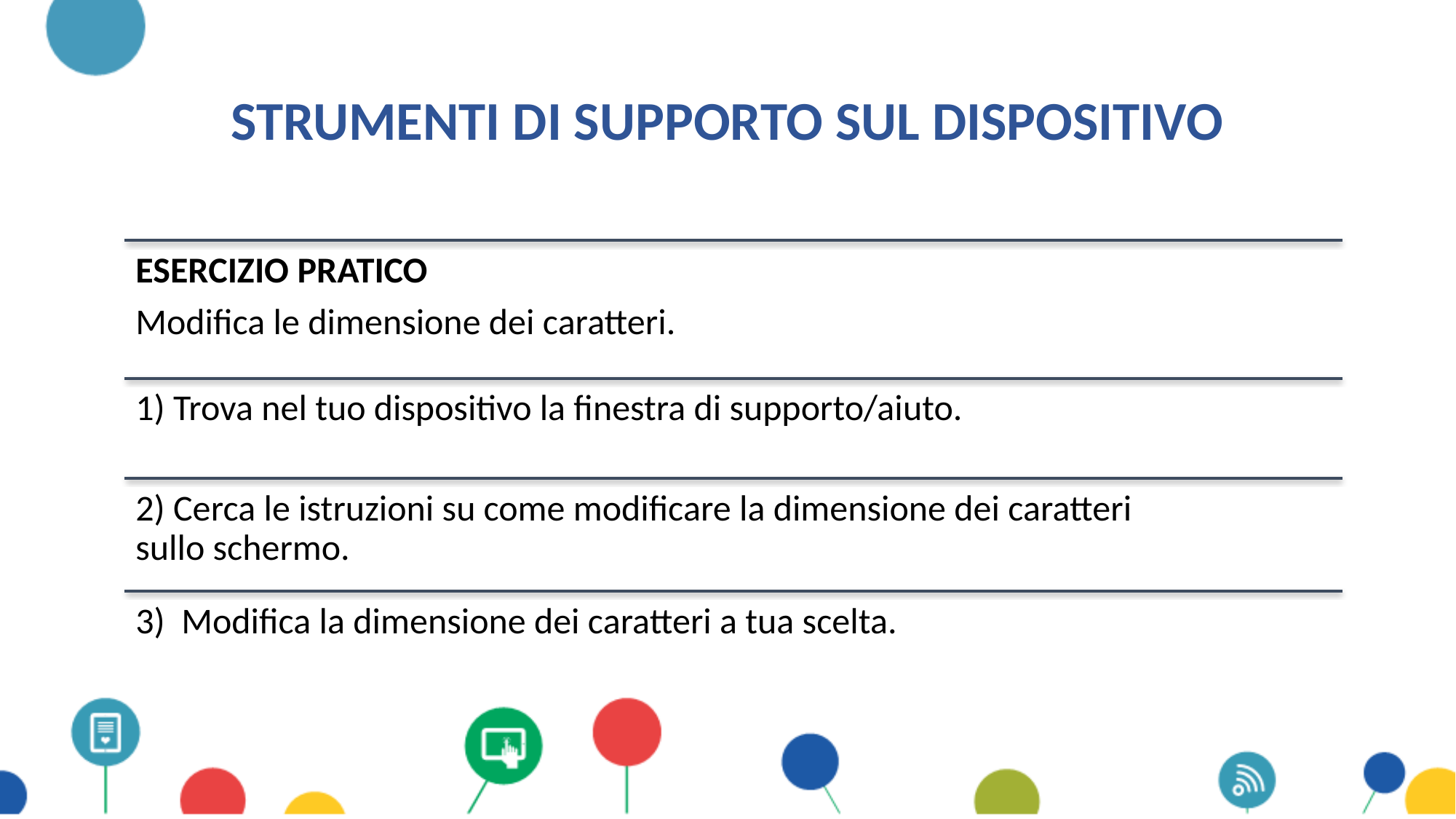

# Strumenti di supporto sul dispositivo

ESERCIZIO PRATICO
Modifica le dimensione dei caratteri.

1) Trova nel tuo dispositivo la finestra di supporto/aiuto.

2) Cerca le istruzioni su come modificare la dimensione dei caratteri sullo schermo.

3)  Modifica la dimensione dei caratteri a tua scelta.